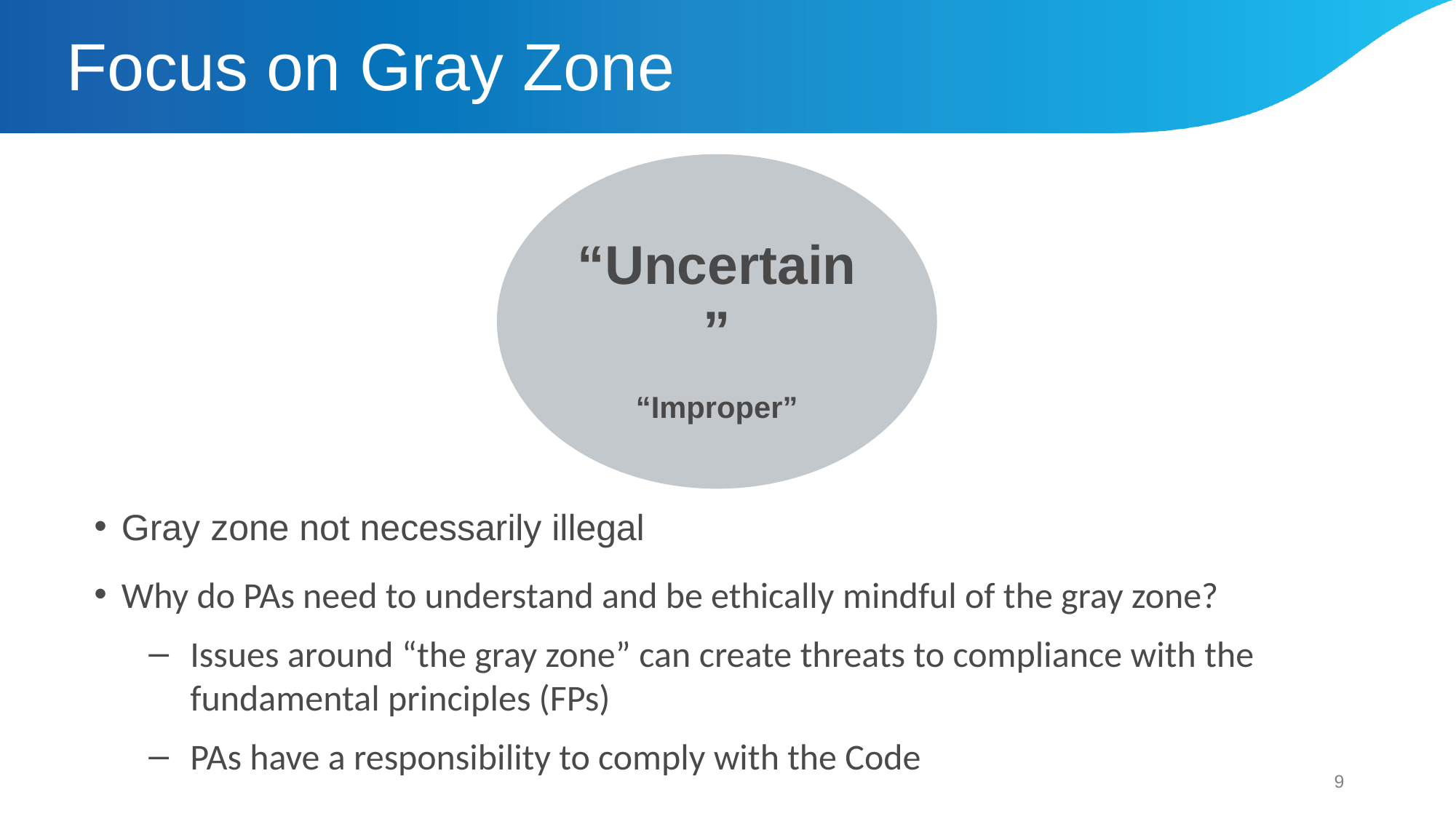

# Focus on Gray Zone

“Uncertain”
“Improper”

Gray zone not necessarily illegal
Why do PAs need to understand and be ethically mindful of the gray zone?
Issues around “the gray zone” can create threats to compliance with the fundamental principles (FPs)
PAs have a responsibility to comply with the Code
9